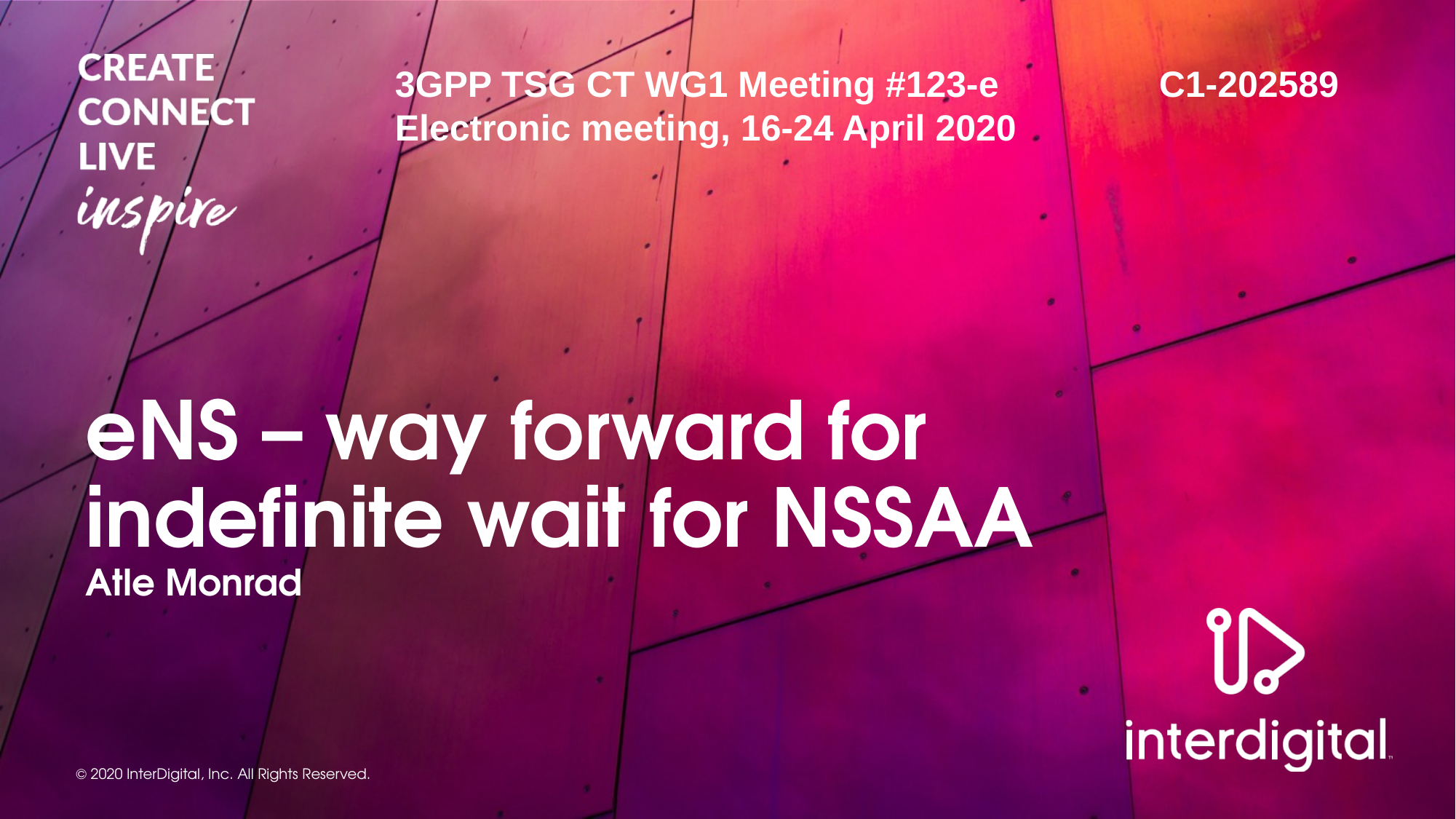

3GPP TSG CT WG1 Meeting #123-e		C1-202589
Electronic meeting, 16-24 April 2020

# eNS – way forward for indefinite wait for NSSAA Atle Monrad